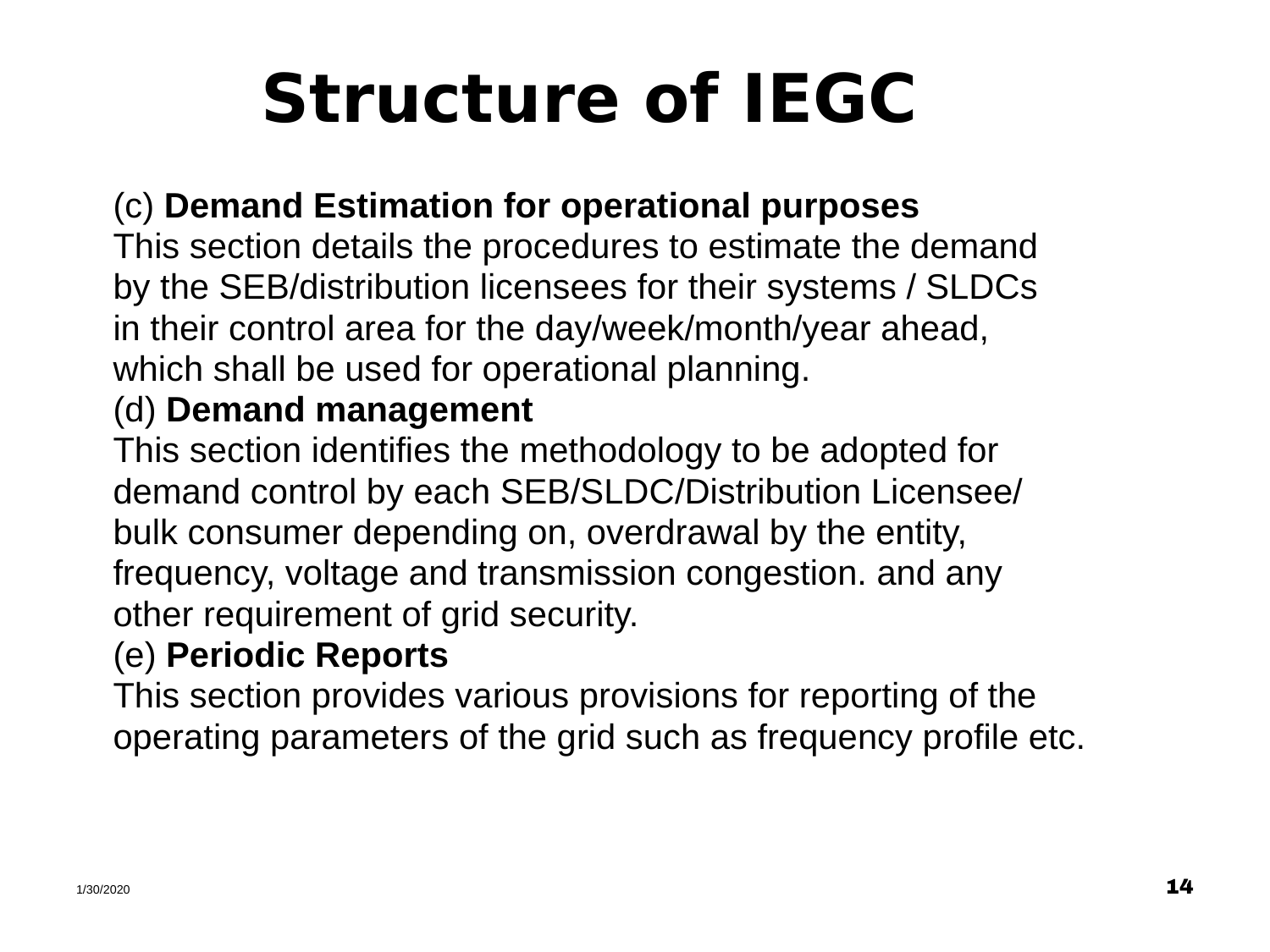

# Structure of IEGC

	(c) Demand Estimation for operational purposes
	This section details the procedures to estimate the demand
	by the SEB/distribution licensees for their systems / SLDCs
	in their control area for the day/week/month/year ahead,
	which shall be used for operational planning.
	(d) Demand management
	This section identifies the methodology to be adopted for
	demand control by each SEB/SLDC/Distribution Licensee/
	bulk consumer depending on, overdrawal by the entity,
	frequency, voltage and transmission congestion. and any
	other requirement of grid security.
	(e) Periodic Reports
	This section provides various provisions for reporting of the
	operating parameters of the grid such as frequency profile etc.
1/30/2020
14